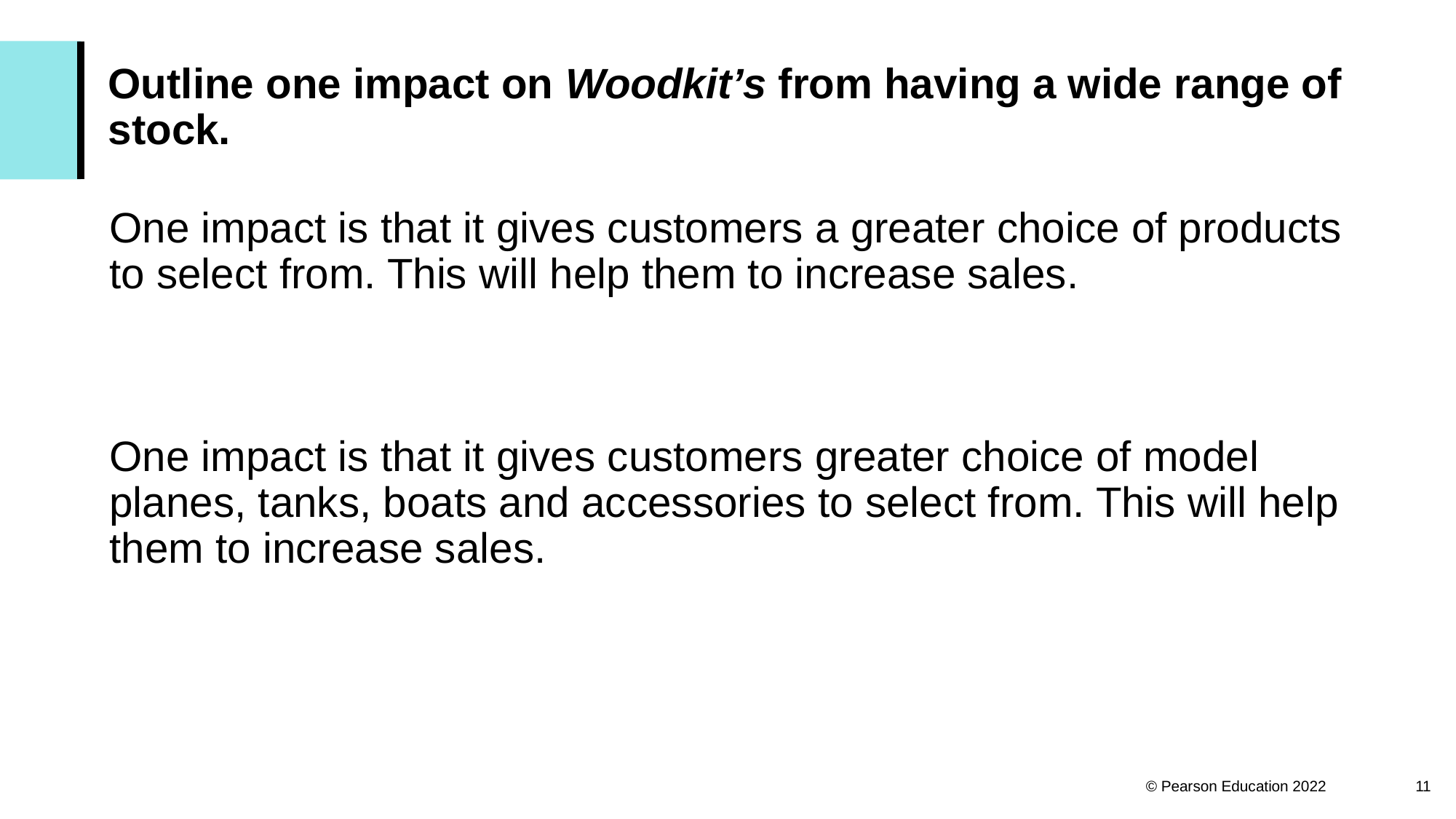

# Outline one impact on Woodkit’s from having a wide range of stock.
One impact is that it gives customers a greater choice of products to select from. This will help them to increase sales.

One impact is that it gives customers greater choice of model planes, tanks, boats and accessories to select from. This will help them to increase sales.